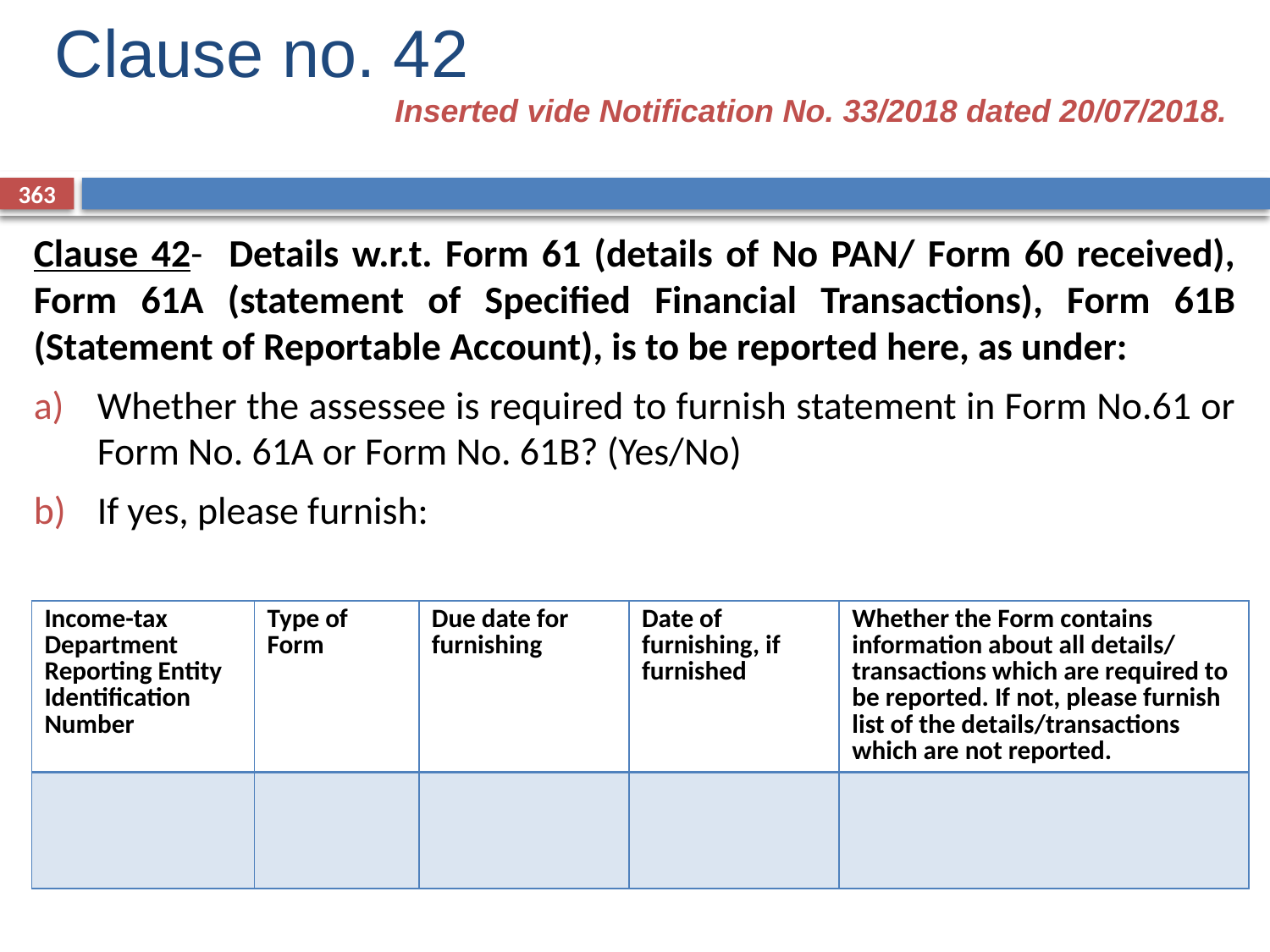

Clause no. 42
Inserted vide Notification No. 33/2018 dated 20/07/2018.

363
Clause 42-  Details w.r.t. Form 61 (details of No PAN/ Form 60 received), Form 61A (statement of Specified Financial Transactions), Form 61B (Statement of Reportable Account), is to be reported here, as under:
Whether the assessee is required to furnish statement in Form No.61 or Form No. 61A or Form No. 61B? (Yes/No)
If yes, please furnish:

| Income-tax Department Reporting Entity Identification Number | Type of Form | Due date for furnishing | Date of furnishing, if furnished | Whether the Form contains information about all details/ transactions which are required to be reported. If not, please furnish list of the details/transactions which are not reported. |
| --- | --- | --- | --- | --- |
|  |  |  |  |  |